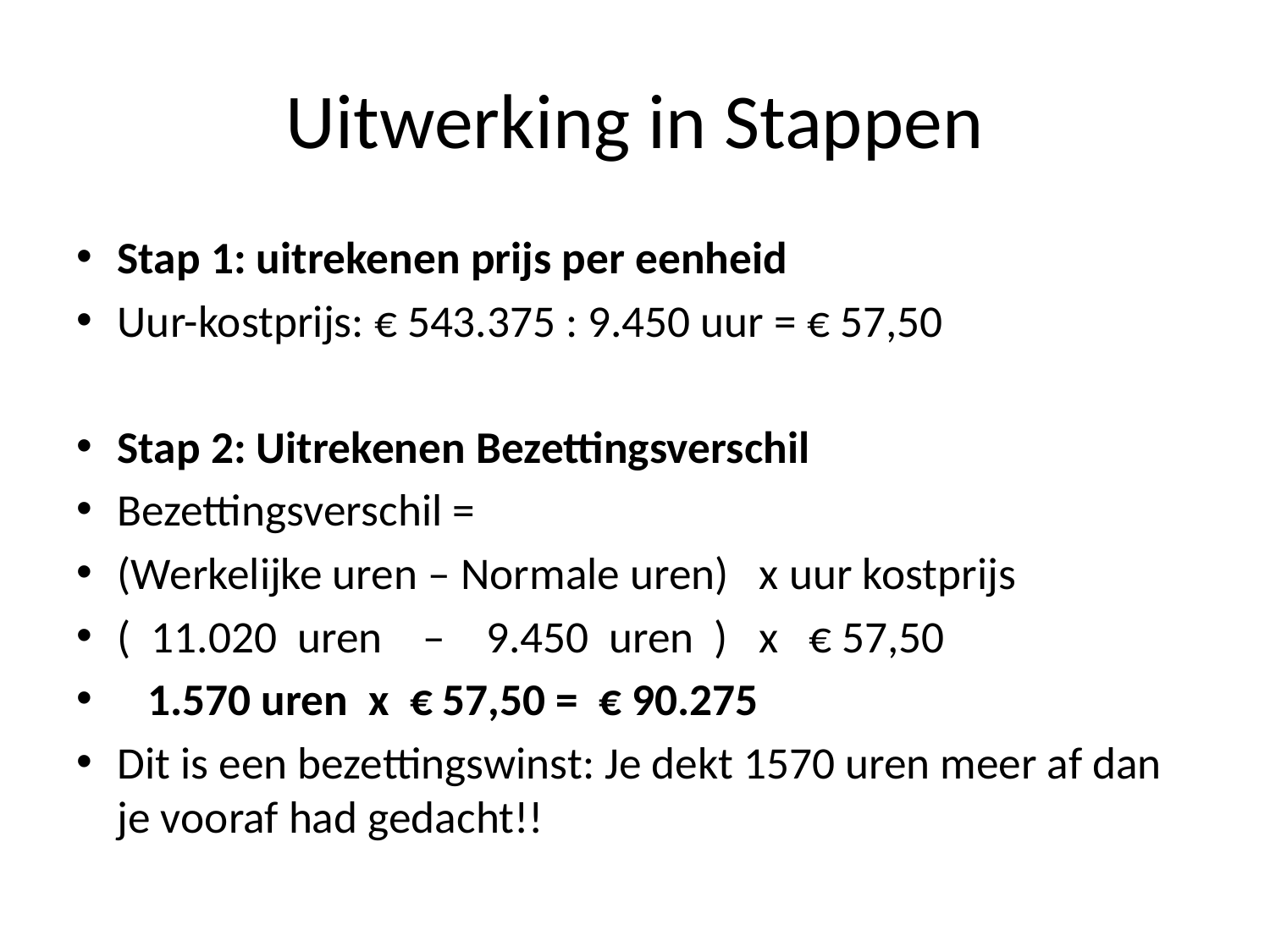

# Uitwerking in Stappen
Stap 1: uitrekenen prijs per eenheid
Uur-kostprijs: € 543.375 : 9.450 uur = € 57,50

Stap 2: Uitrekenen Bezettingsverschil
Bezettingsverschil =
(Werkelijke uren – Normale uren)   x uur kostprijs
(  11.020  uren    –    9.450  uren  )   x   € 57,50
   1.570 uren  x  € 57,50 =  € 90.275
Dit is een bezettingswinst: Je dekt 1570 uren meer af dan je vooraf had gedacht!!